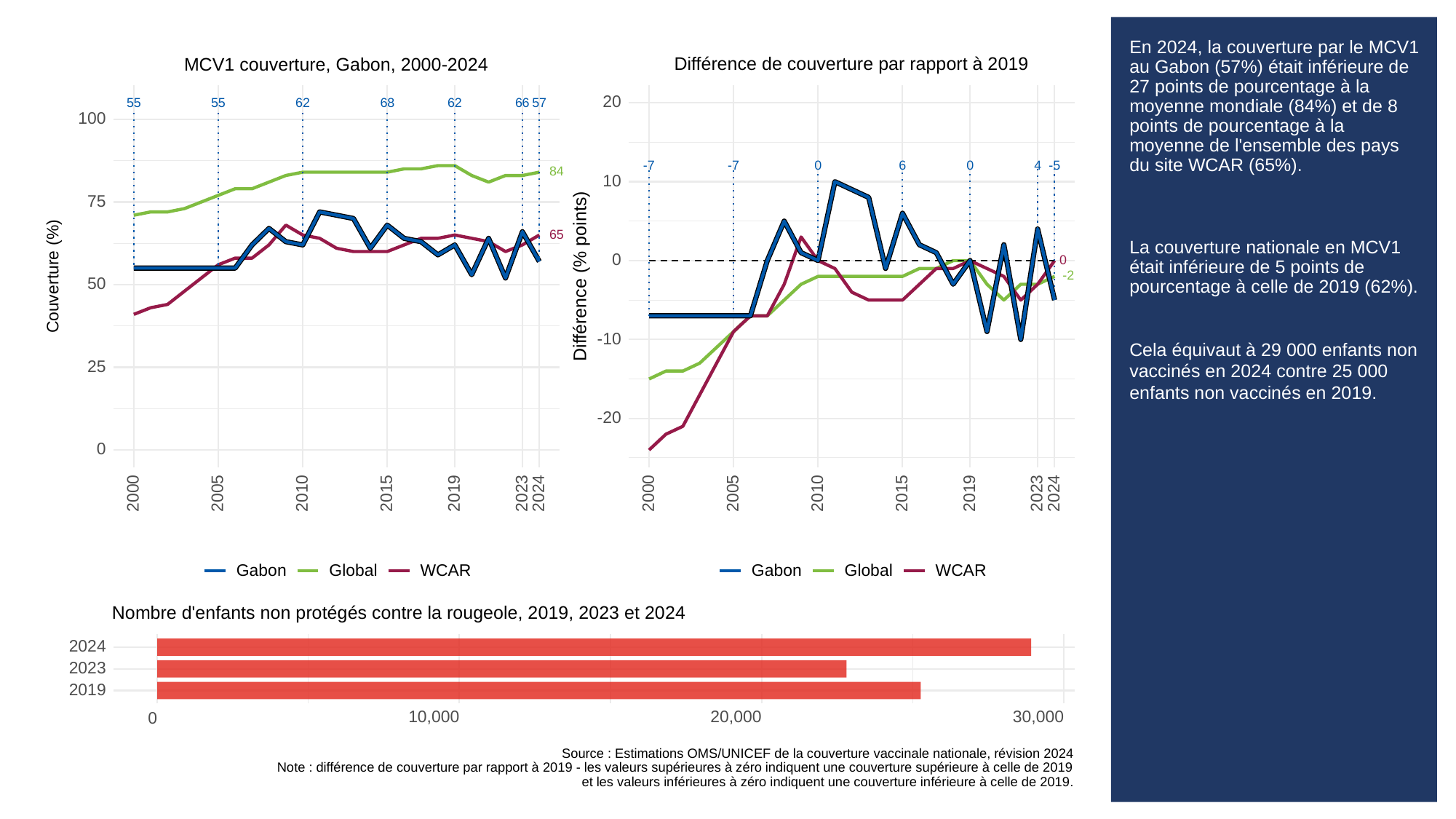

# En 2024, la couverture par le MCV1 au Gabon (57%) était inférieure de 27 points de pourcentage à la moyenne mondiale (84%) et de 8 points de pourcentage à la moyenne de l'ensemble des pays du site WCAR (65%).

La couverture nationale en MCV1 était inférieure de 5 points de pourcentage à celle de 2019 (62%).

Cela équivaut à 29 000 enfants non vaccinés en 2024 contre 25 000 enfants non vaccinés en 2019.

Différence de couverture par rapport à 2019
MCV1 couverture, Gabon, 2000-2024

20
62
68
62
66
57
55
55

100

0
6
0
-5
4
-7
-7

84

10

75

65

0
0

Différence (% points)
Couverture (%)
-2
50

-10

25

-20

0

2023
2023
2000
2005
2010
2015
2019
2024
2000
2005
2010
2015
2019
2024
Gabon
Global
WCAR
Gabon
Global
WCAR

Nombre d'enfants non protégés contre la rougeole, 2019, 2023 et 2024

2024

2023

2019

10,000
20,000
30,000
0
Source : Estimations OMS/UNICEF de la couverture vaccinale nationale, révision 2024
Note : différence de couverture par rapport à 2019 - les valeurs supérieures à zéro indiquent une couverture supérieure à celle de 2019
et les valeurs inférieures à zéro indiquent une couverture inférieure à celle de 2019.